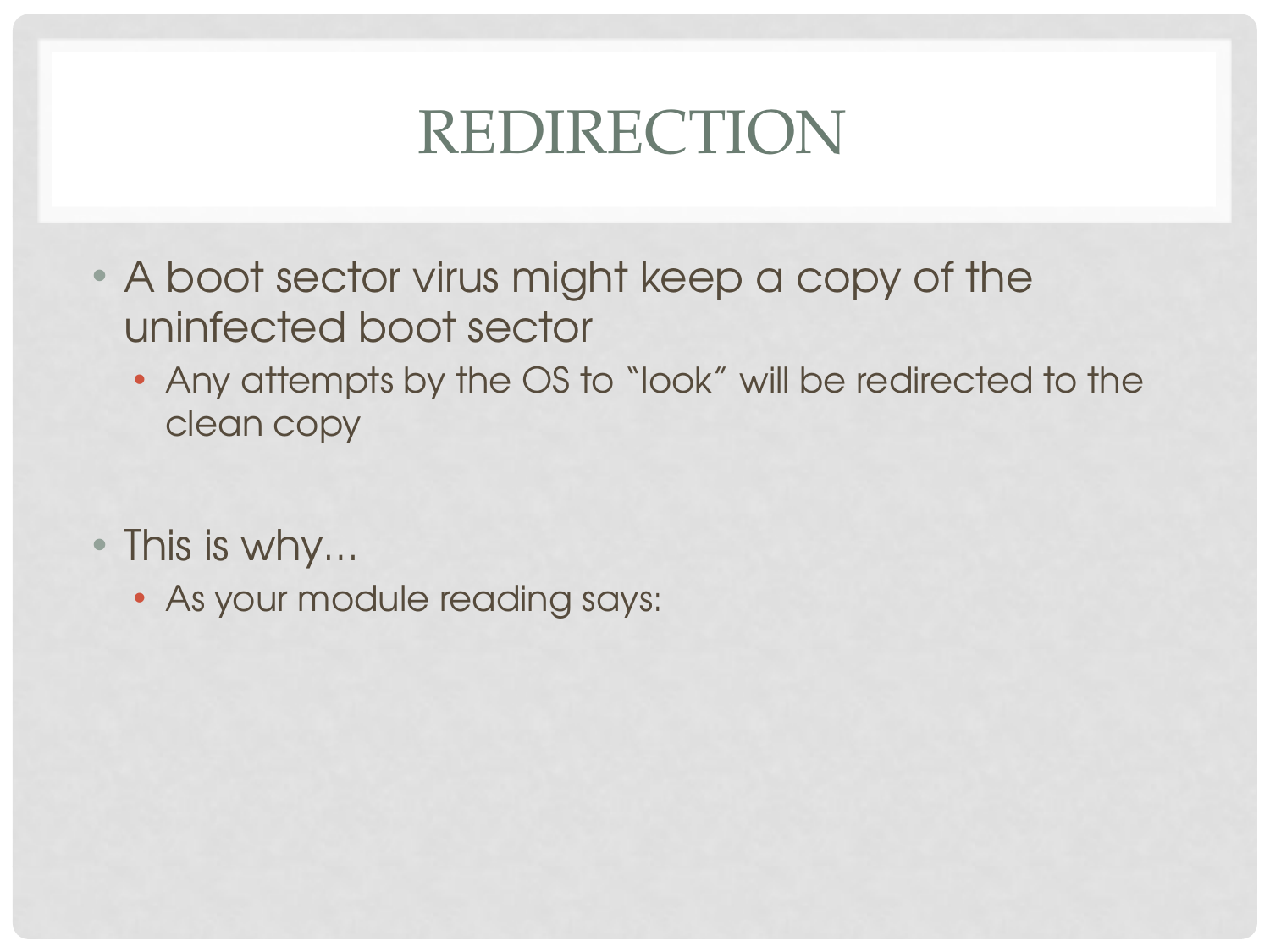

# redirection
A boot sector virus might keep a copy of the uninfected boot sector
Any attempts by the OS to “look” will be redirected to the clean copy

This is why…
As your module reading says: